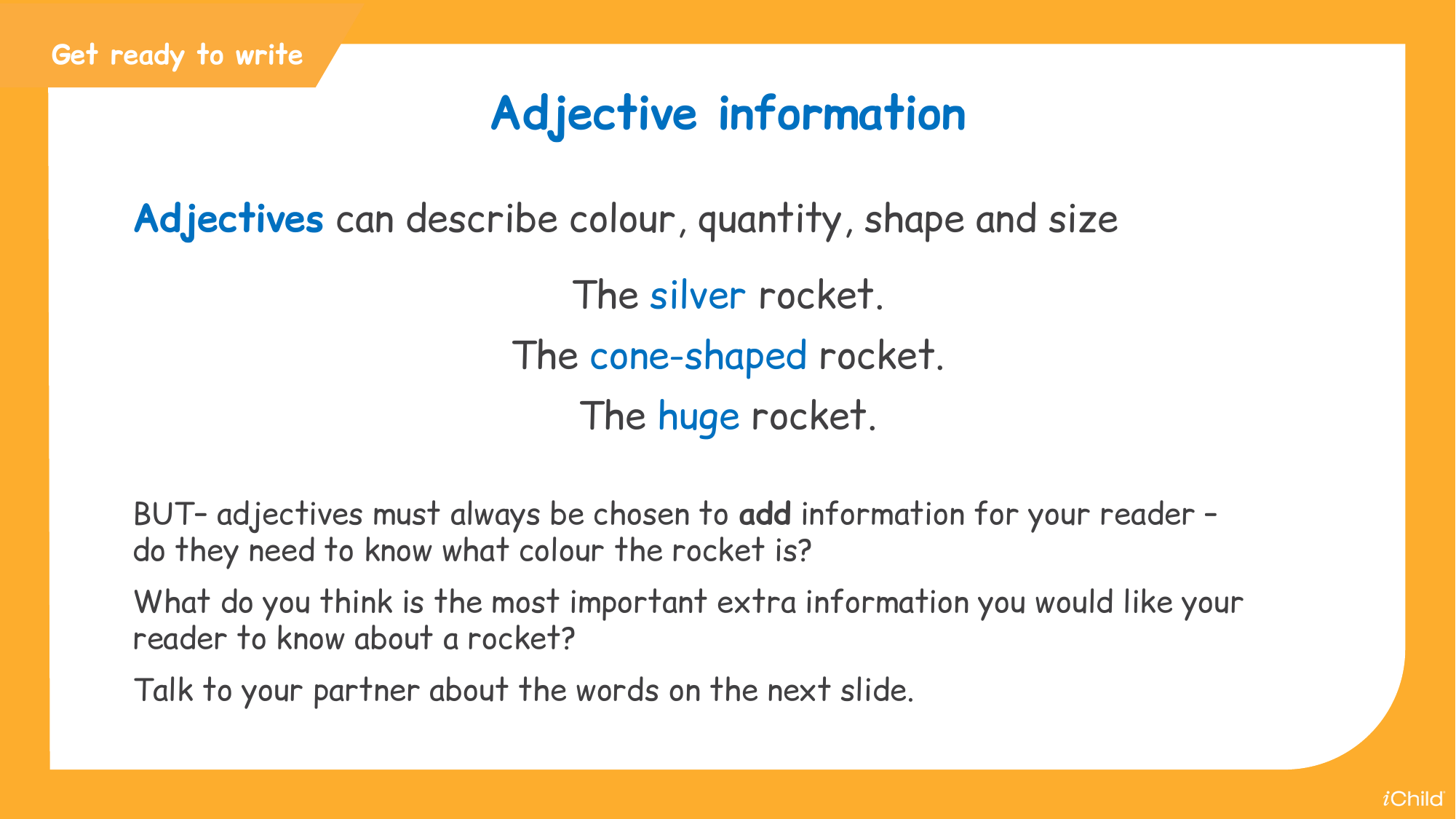

Get ready to write
Adjective information
Adjectives can describe colour, quantity, shape and size
The silver rocket.
The cone-shaped rocket.
The huge rocket.
BUT– adjectives must always be chosen to add information for your reader – do they need to know what colour the rocket is?
What do you think is the most important extra information you would like your reader to know about a rocket?
Talk to your partner about the words on the next slide.